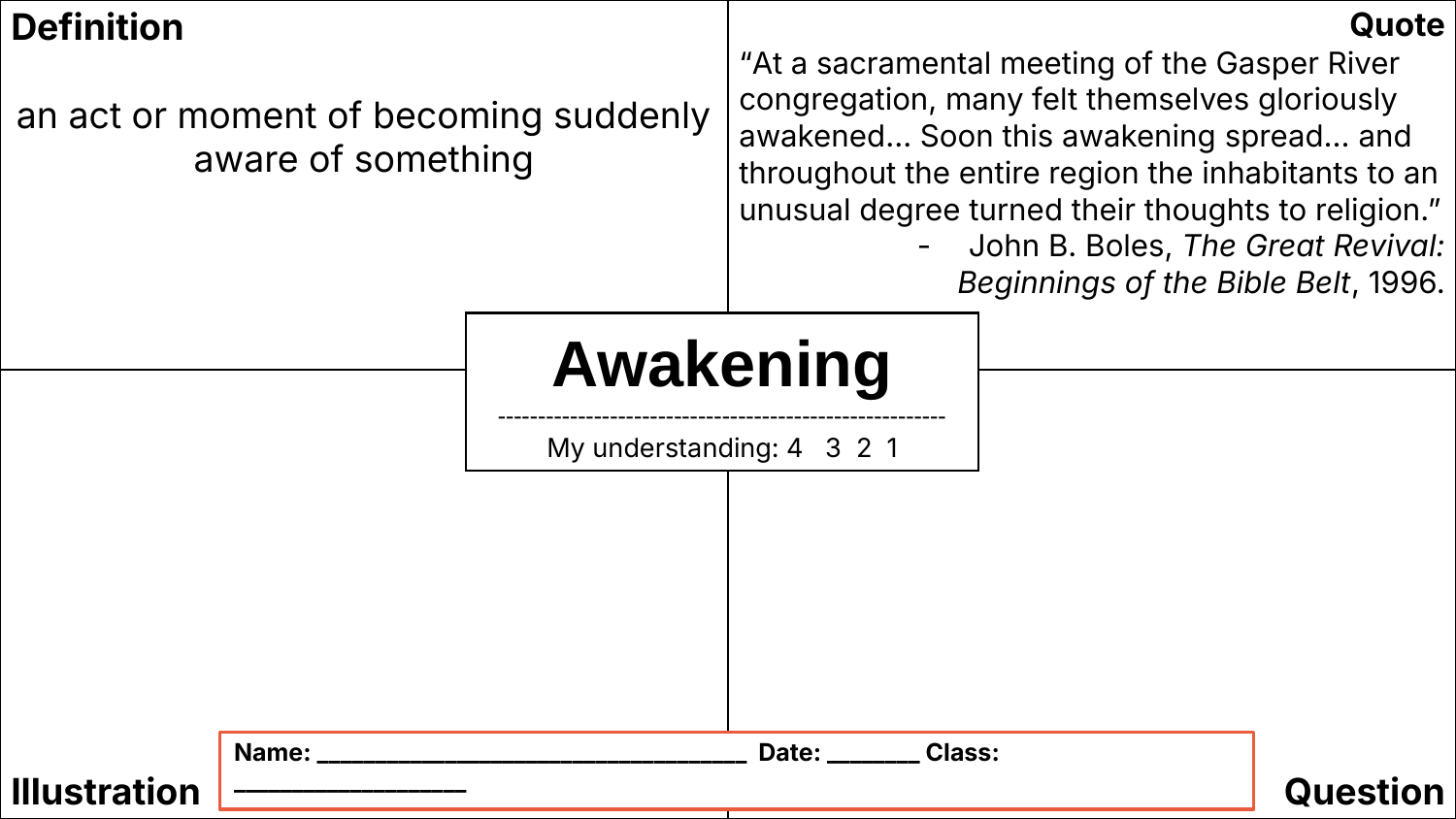

| Definition an act or moment of becoming suddenly aware of something | Quote “At a sacramental meeting of the Gasper River congregation, many felt themselves gloriously awakened… Soon this awakening spread… and throughout the entire region the inhabitants to an unusual degree turned their thoughts to religion.” John B. Boles, The Great Revival: Beginnings of the Bible Belt, 1996. |
| --- | --- |
| Illustration | Question |
Awakening
--------------------------------------------------------
My understanding: 4   3  2  1
Name: _____________________________________  Date: ________ Class: ____________________